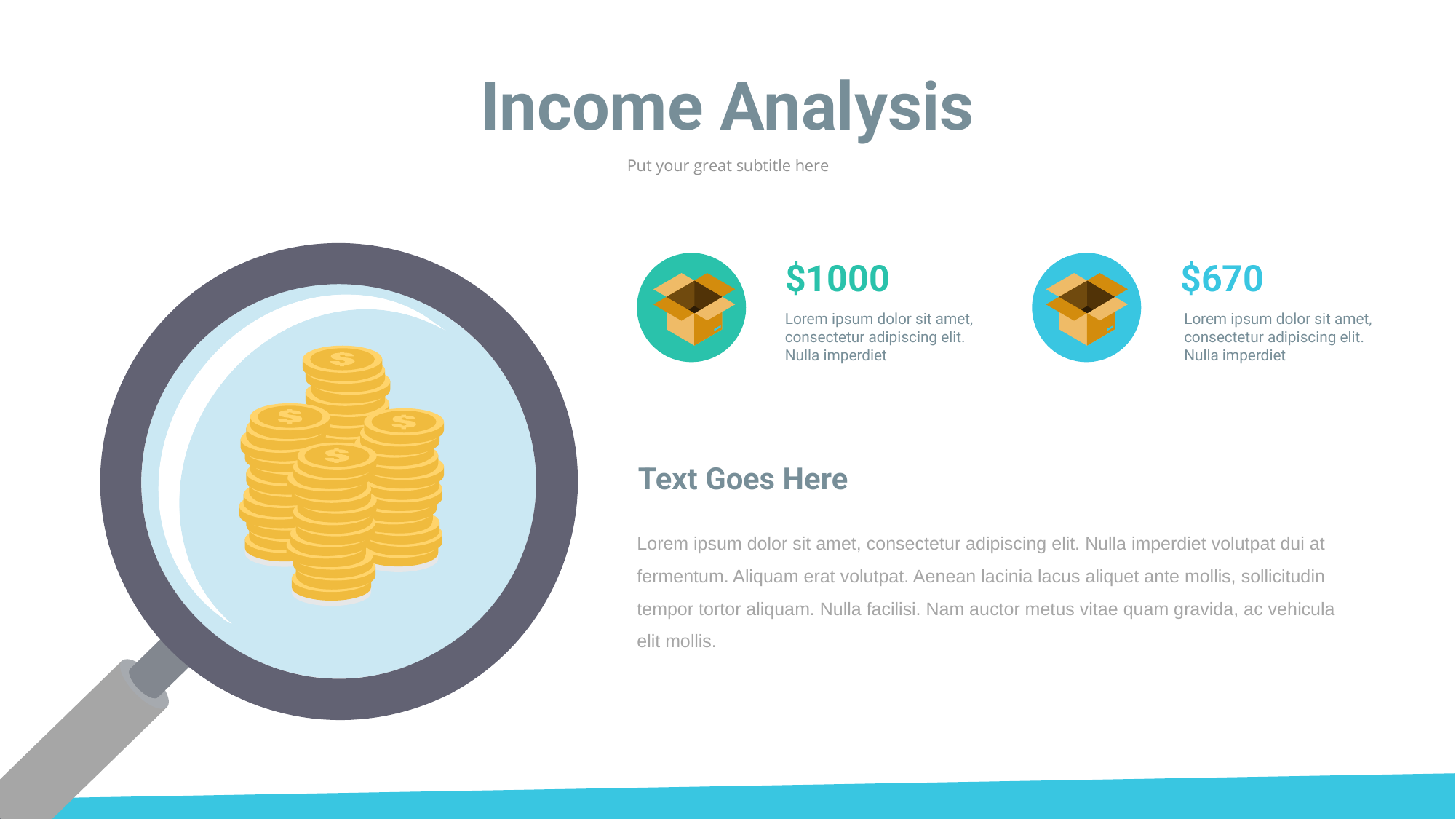

Income Analysis
Put your great subtitle here

$1000
$670

Lorem ipsum dolor sit amet, consectetur adipiscing elit. Nulla imperdiet
Lorem ipsum dolor sit amet, consectetur adipiscing elit. Nulla imperdiet

Text Goes Here
Lorem ipsum dolor sit amet, consectetur adipiscing elit. Nulla imperdiet volutpat dui at fermentum. Aliquam erat volutpat. Aenean lacinia lacus aliquet ante mollis, sollicitudin tempor tortor aliquam. Nulla facilisi. Nam auctor metus vitae quam gravida, ac vehicula elit mollis.